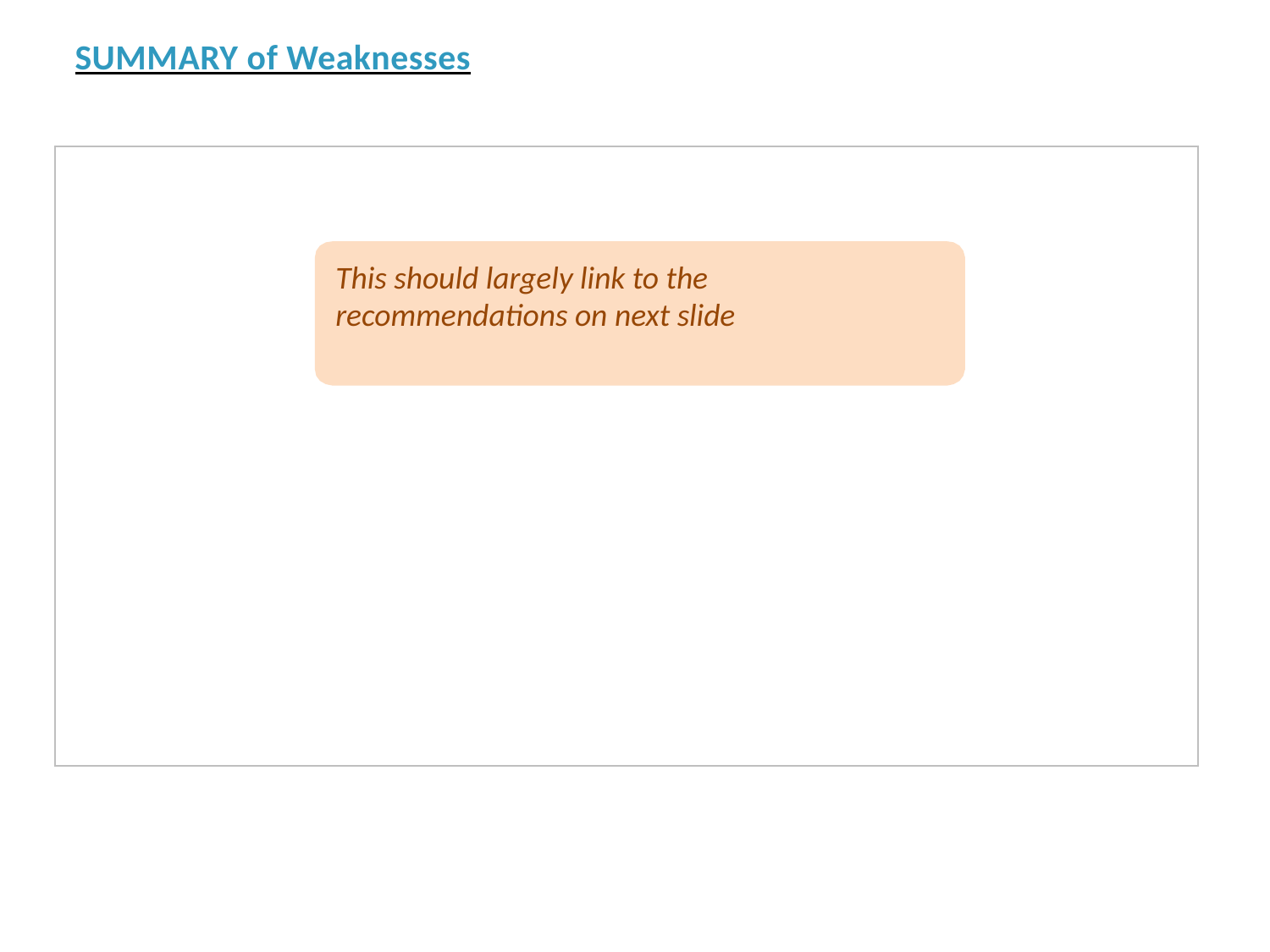

SUMMARY of Weaknesses
|  |
| --- |

This should largely link to the recommendations on next slide